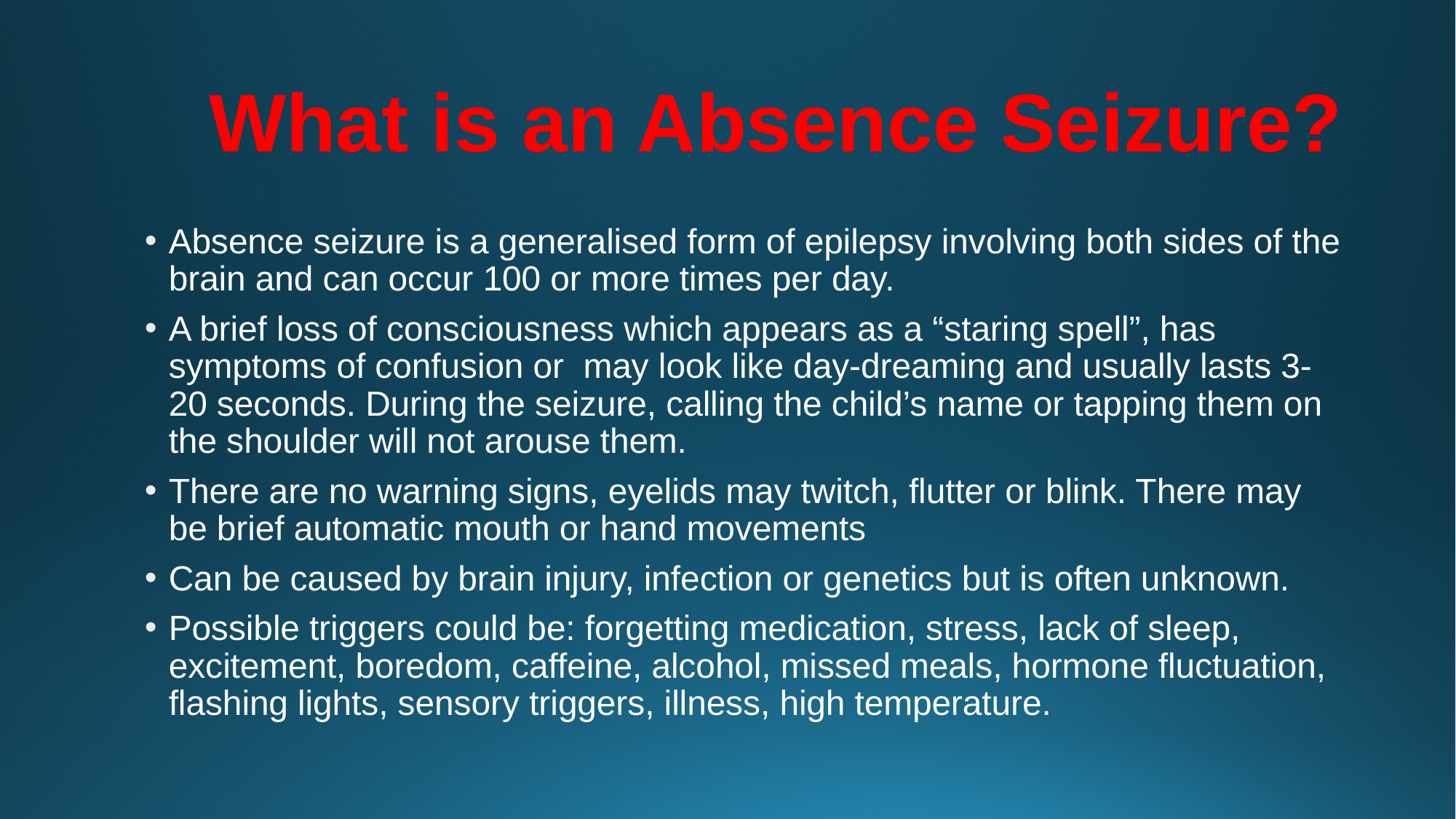

# What is an Absence Seizure?
Absence seizure is a generalised form of epilepsy involving both sides of the brain and can occur 100 or more times per day.
A brief loss of consciousness which appears as a “staring spell”, has symptoms of confusion or  may look like day-dreaming and usually lasts 3-20 seconds. During the seizure, calling the child’s name or tapping them on the shoulder will not arouse them.
There are no warning signs, eyelids may twitch, flutter or blink. There may be brief automatic mouth or hand movements
Can be caused by brain injury, infection or genetics but is often unknown.
Possible triggers could be: forgetting medication, stress, lack of sleep, excitement, boredom, caffeine, alcohol, missed meals, hormone fluctuation, flashing lights, sensory triggers, illness, high temperature.